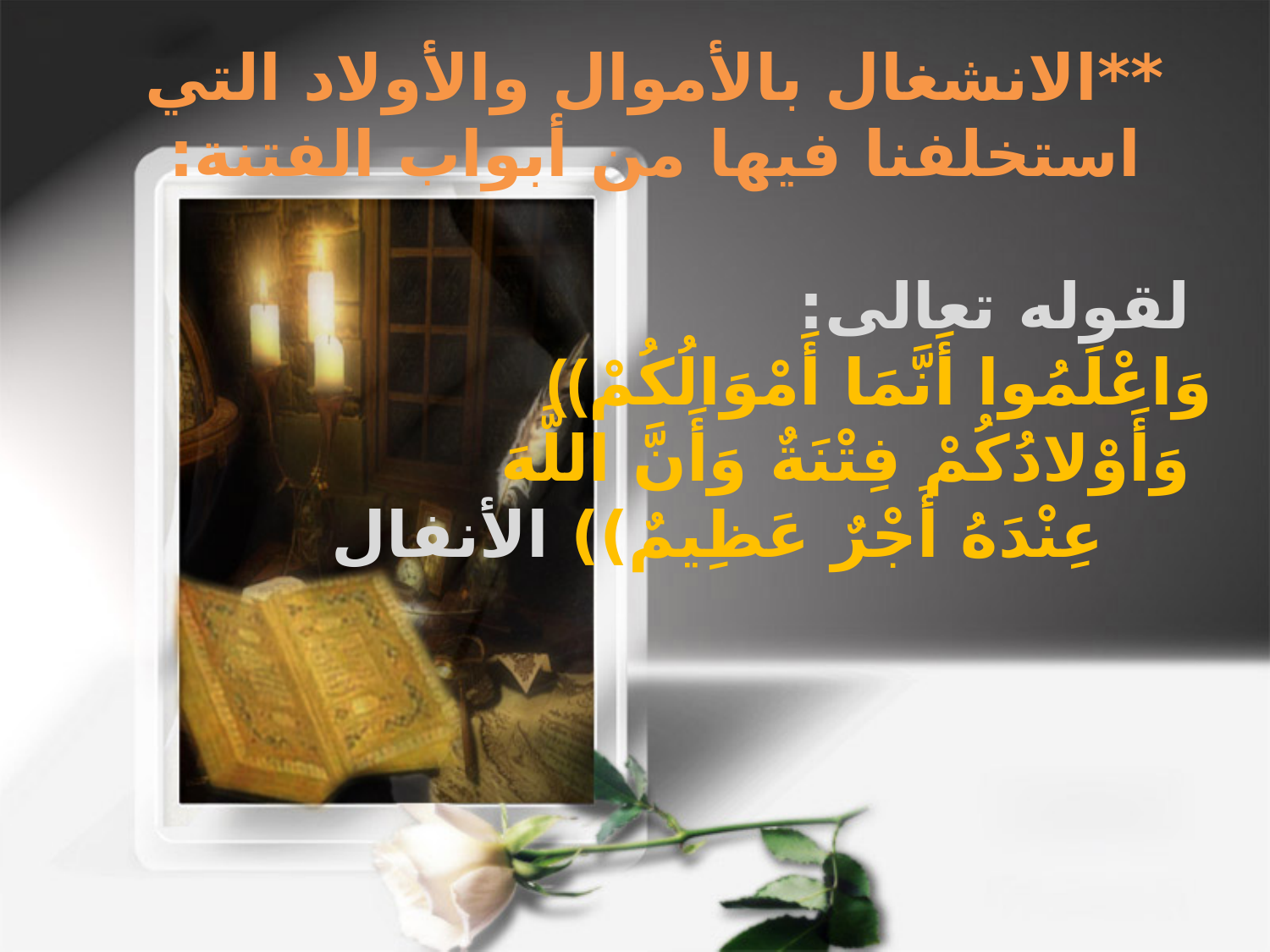

**الانشغال بالأموال والأولاد التي استخلفنا فيها من أبواب الفتنة:

 لقوله تعالى:
((وَاعْلَمُوا أَنَّمَا أَمْوَالُكُمْ
 وَأَوْلادُكُمْ فِتْنَةٌ وَأَنَّ اللَّهَ
عِنْدَهُ أَجْرٌ عَظِيمٌ)) الأنفال